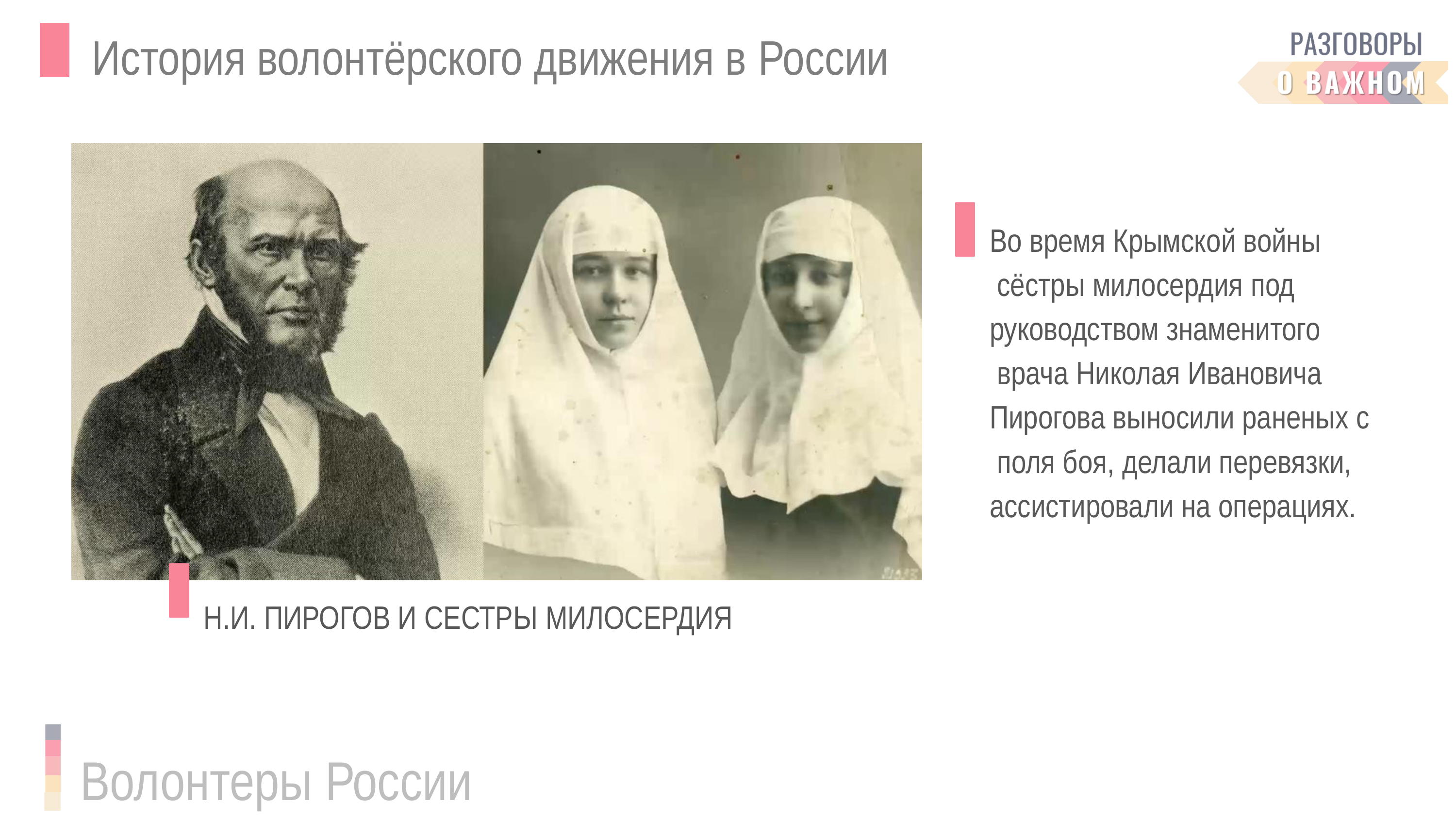

# История волонтёрского движения в России

Во время Крымской войны  сёстры милосердия под  руководством знаменитого  врача Николая Ивановича
Пирогова выносили раненых с  поля боя, делали перевязки,  ассистировали на операциях.
Н.И. ПИРОГОВ И СЕСТРЫ МИЛОСЕРДИЯ

Волонтеры России